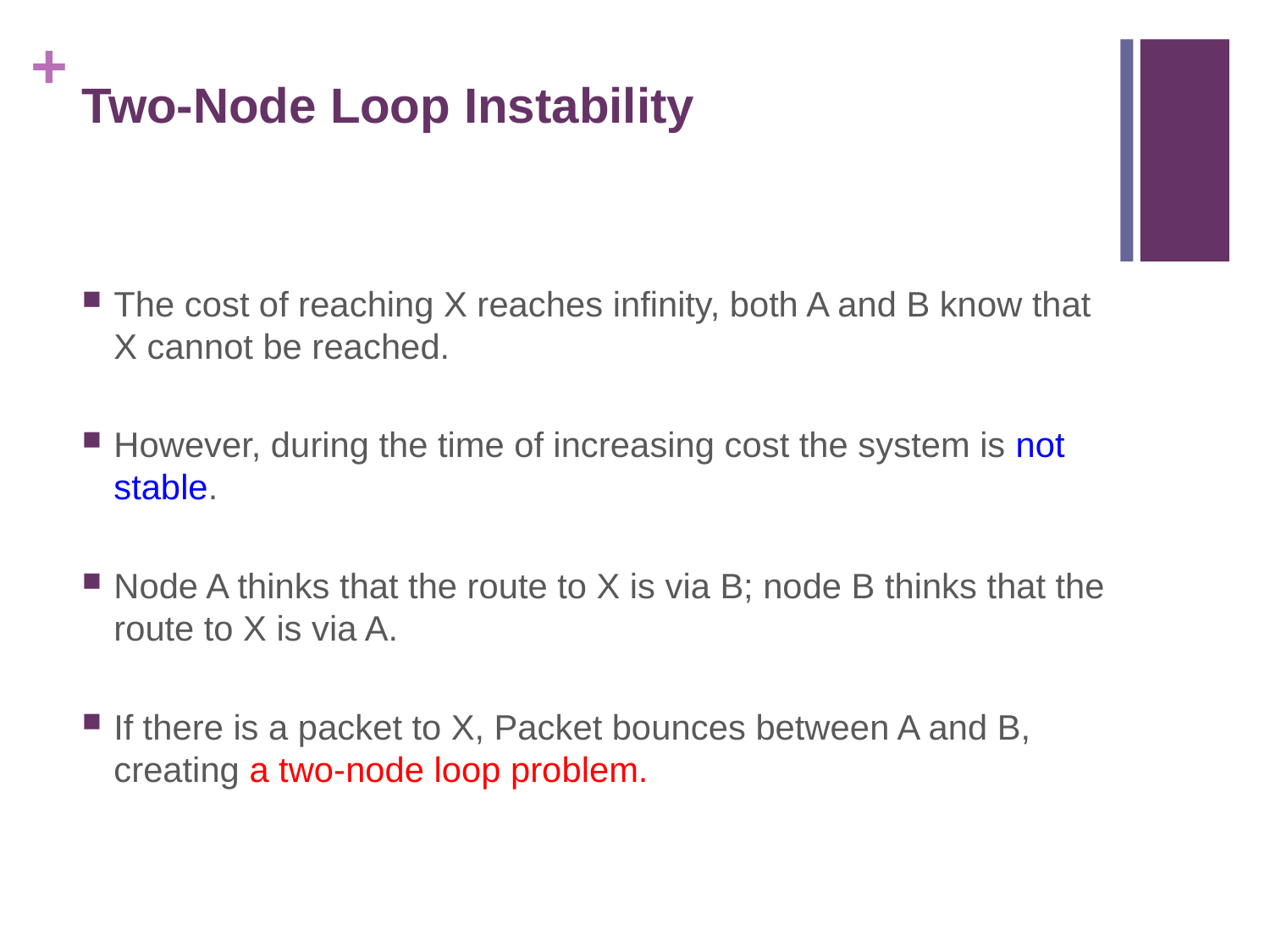

# Two-Node Loop Instability
The cost of reaching X reaches infinity, both A and B know that X cannot be reached.
However, during the time of increasing cost the system is not stable.
Node A thinks that the route to X is via B; node B thinks that the route to X is via A.
If there is a packet to X, Packet bounces between A and B, creating a two-node loop problem.